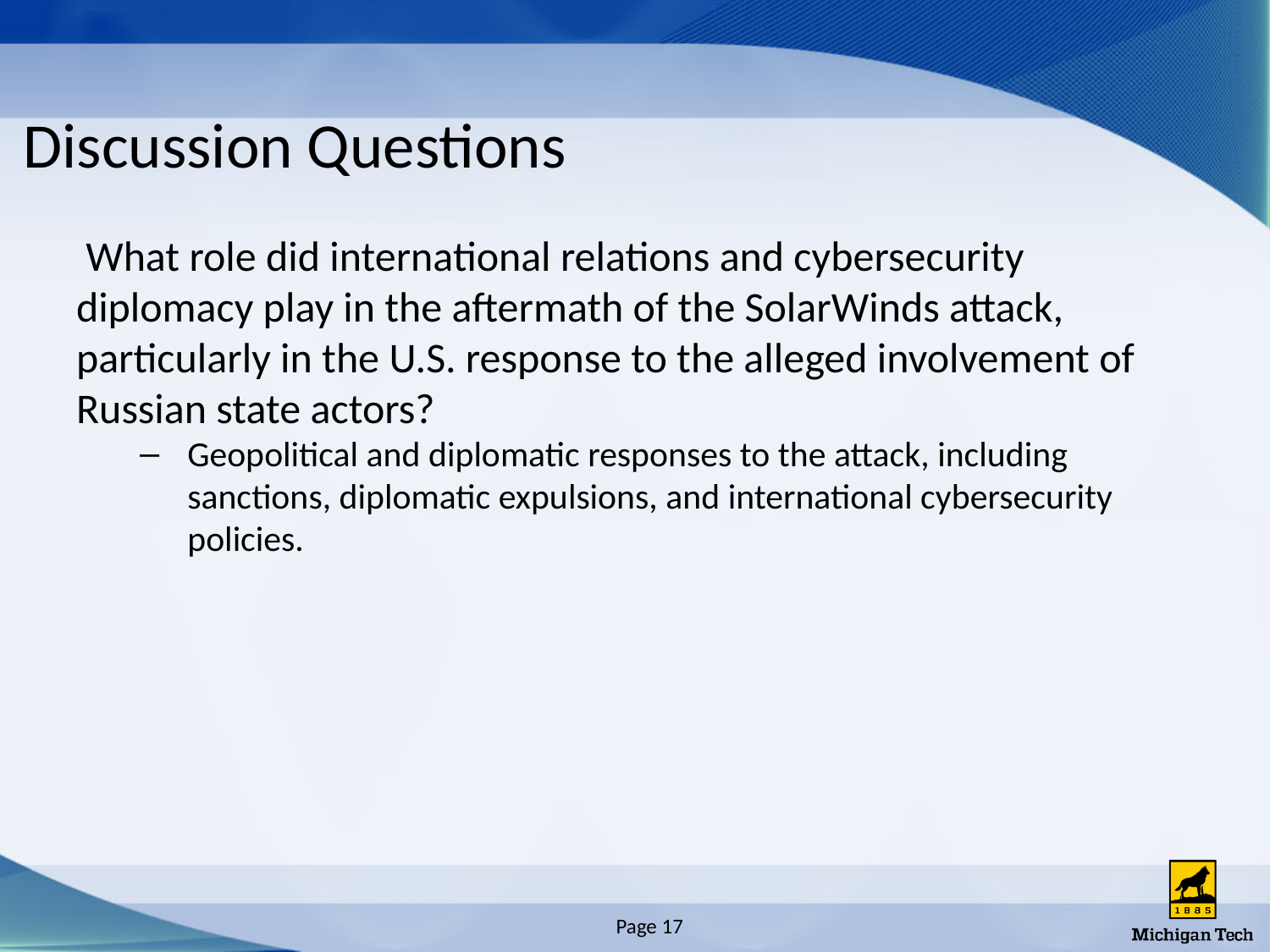

# Discussion Questions
 What role did international relations and cybersecurity diplomacy play in the aftermath of the SolarWinds attack, particularly in the U.S. response to the alleged involvement of Russian state actors?
Geopolitical and diplomatic responses to the attack, including sanctions, diplomatic expulsions, and international cybersecurity policies.